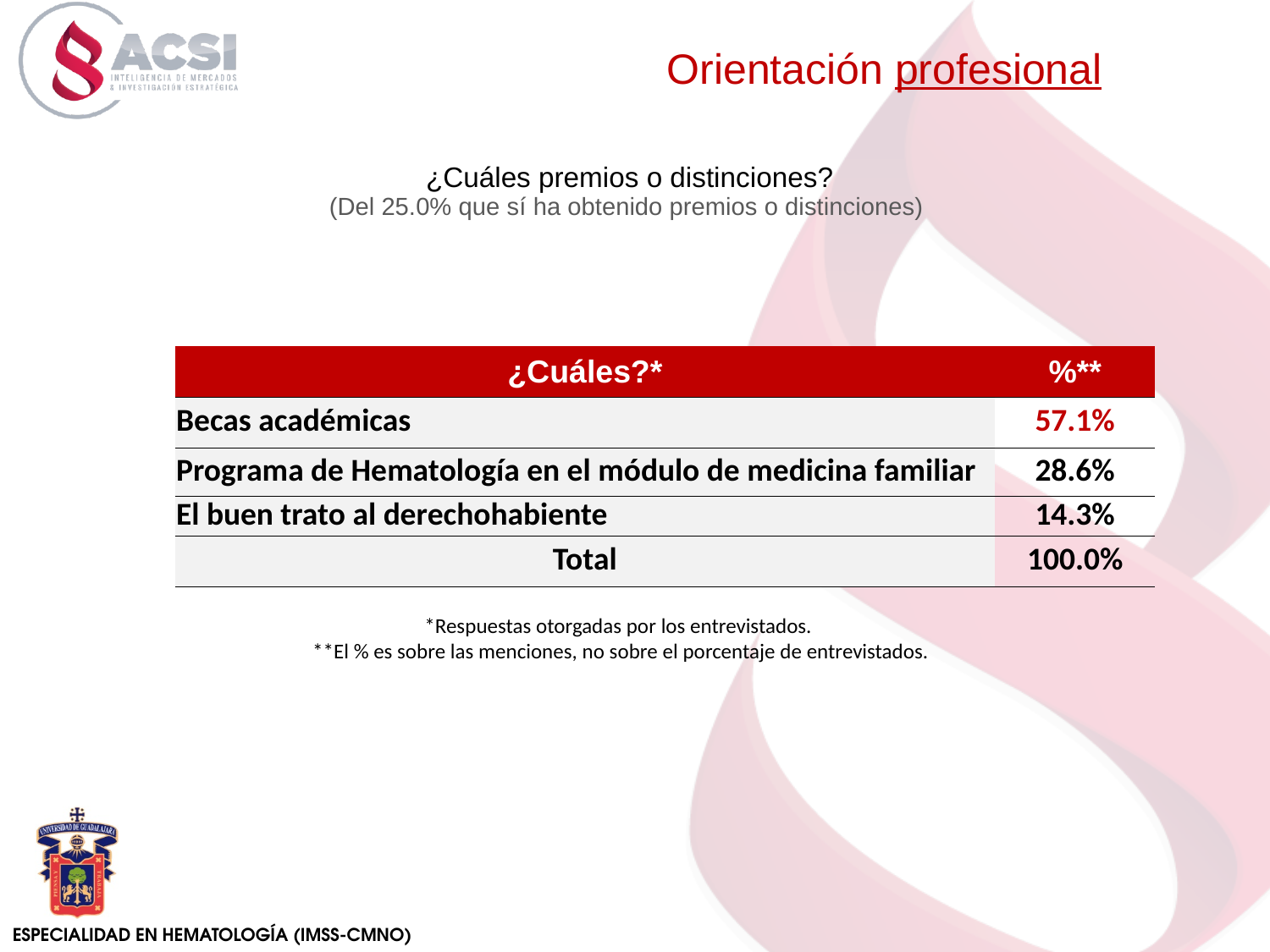

Orientación profesional
¿Cuáles premios o distinciones?
(Del 25.0% que sí ha obtenido premios o distinciones)
| ¿Cuáles?\* | %\*\* |
| --- | --- |
| Becas académicas | 57.1% |
| Programa de Hematología en el módulo de medicina familiar | 28.6% |
| El buen trato al derechohabiente | 14.3% |
| Total | 100.0% |
*Respuestas otorgadas por los entrevistados.
**El % es sobre las menciones, no sobre el porcentaje de entrevistados.